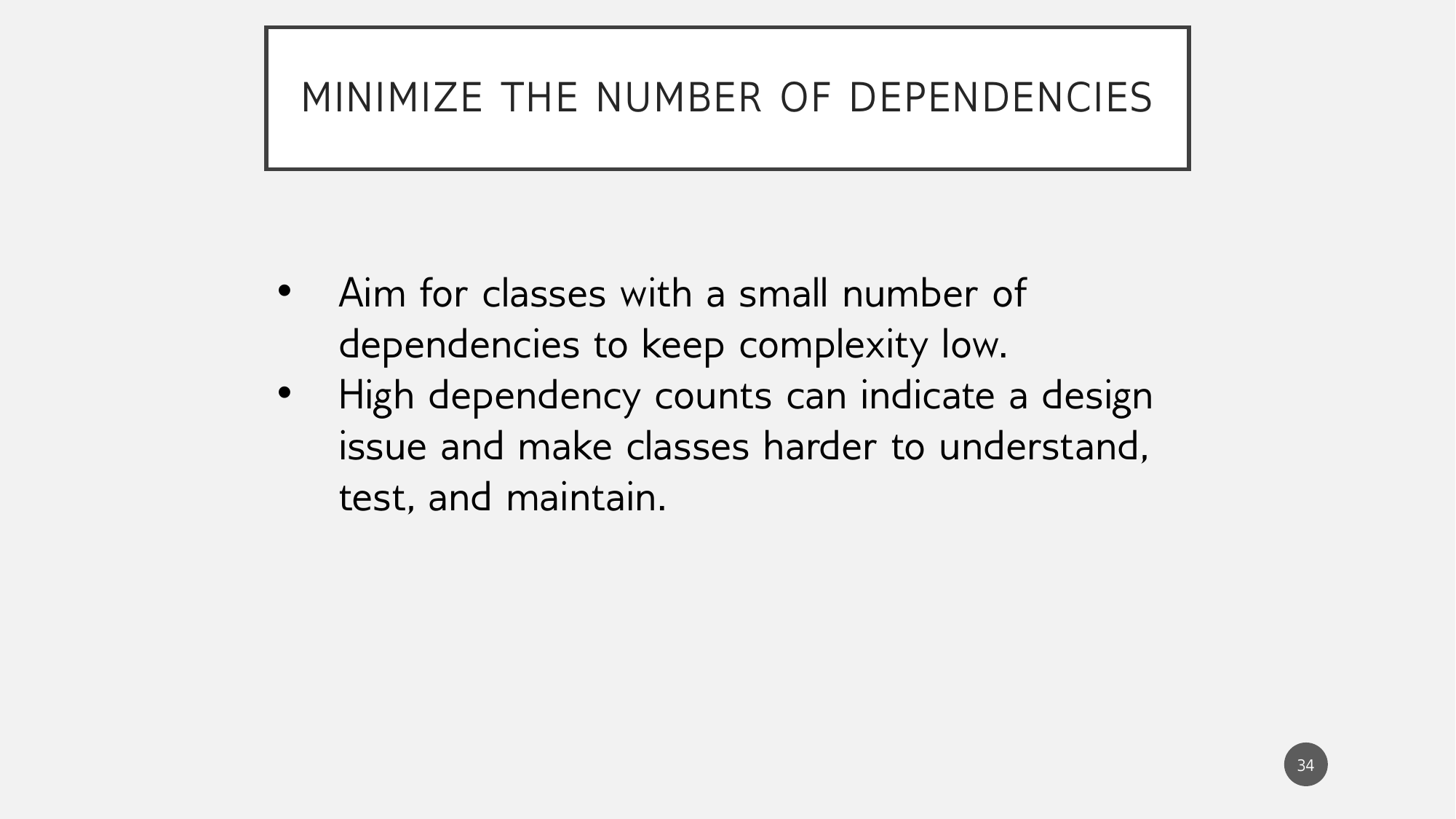

# Minimize the Number of Dependencies
Aim for classes with a small number of dependencies to keep complexity low.
High dependency counts can indicate a design issue and make classes harder to understand, test, and maintain.

34